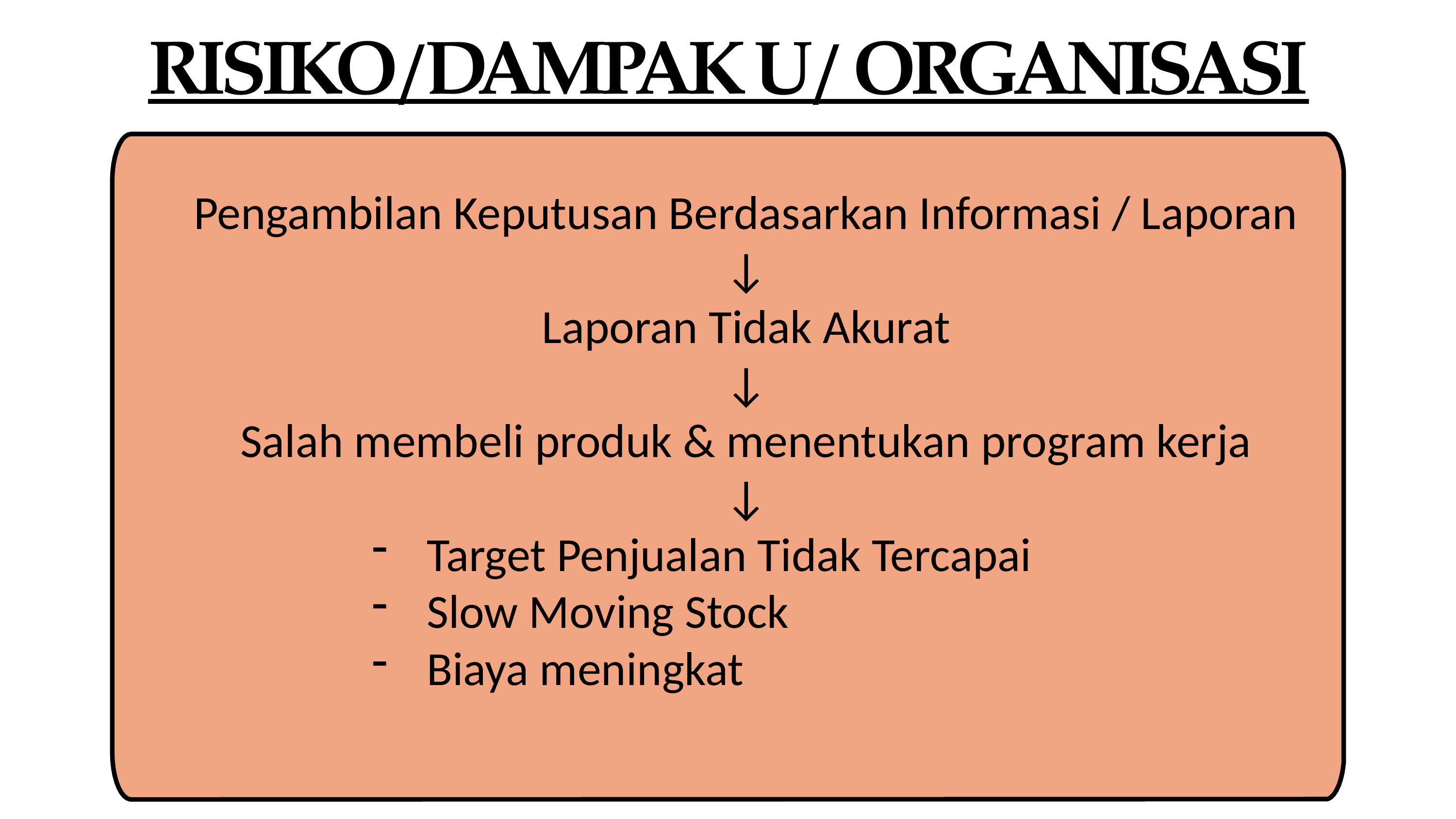

RISIKO/DAMPAK U/ ORGANISASI

Pengambilan Keputusan Berdasarkan Informasi / Laporan
↓
Laporan Tidak Akurat
↓
Salah membeli produk & menentukan program kerja
↓
Target Penjualan Tidak Tercapai
Slow Moving Stock
Biaya meningkat